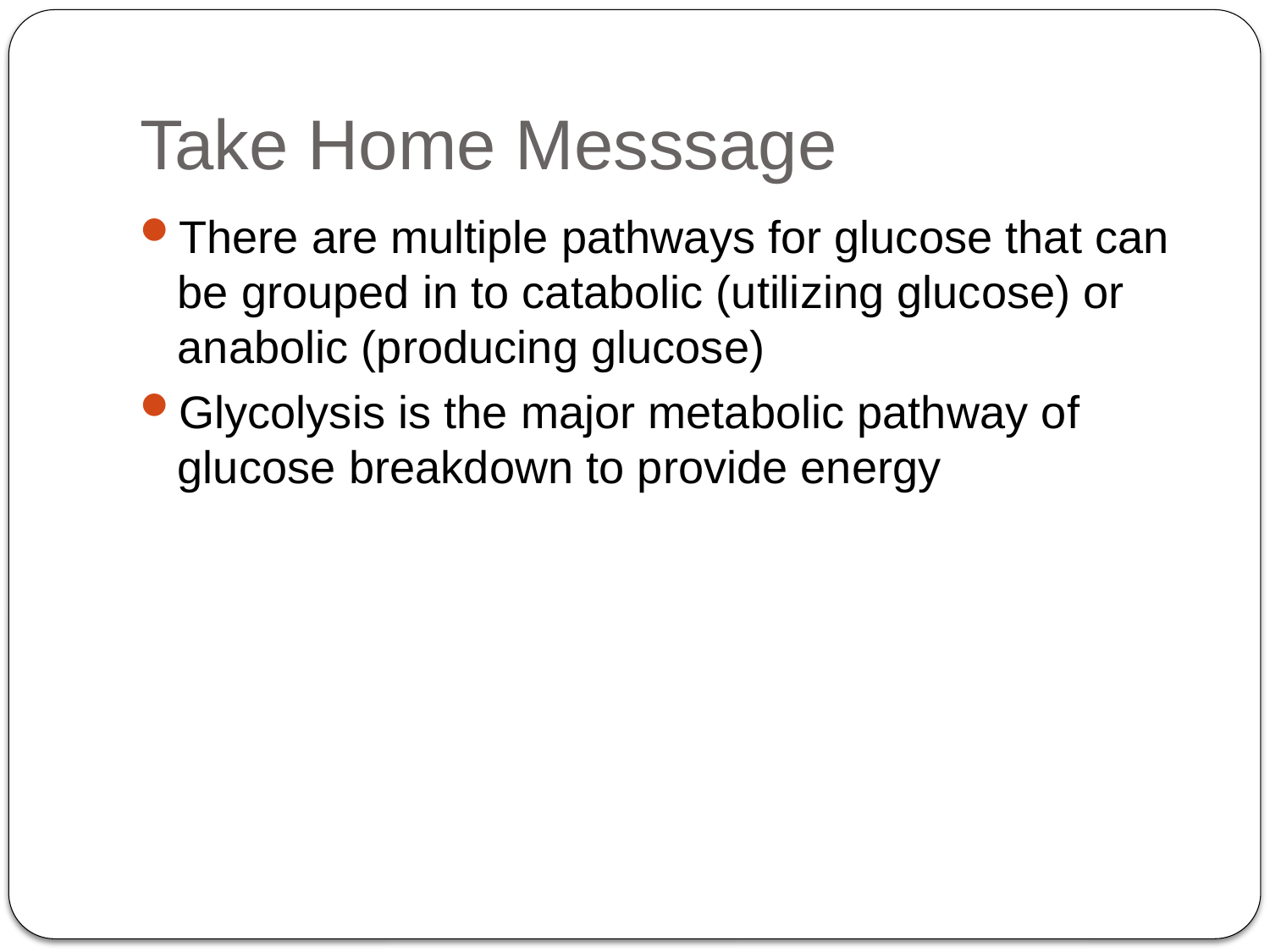

# Take Home Messsage
There are multiple pathways for glucose that can be grouped in to catabolic (utilizing glucose) or anabolic (producing glucose)
Glycolysis is the major metabolic pathway of glucose breakdown to provide energy